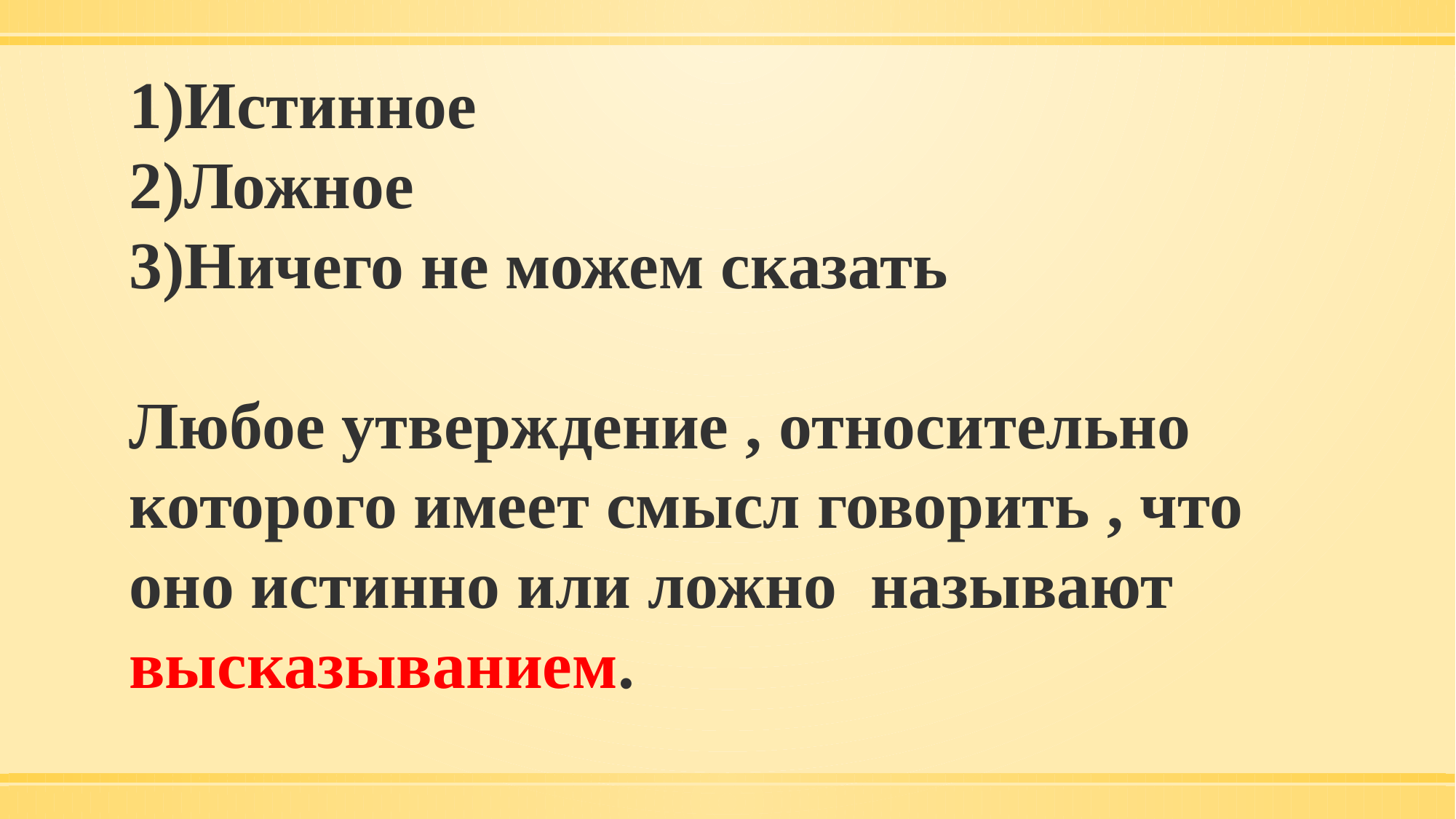

Истинное
Ложное
Ничего не можем сказать

Любое утверждение , относительно которого имеет смысл говорить , что оно истинно или ложно  называют высказыванием.